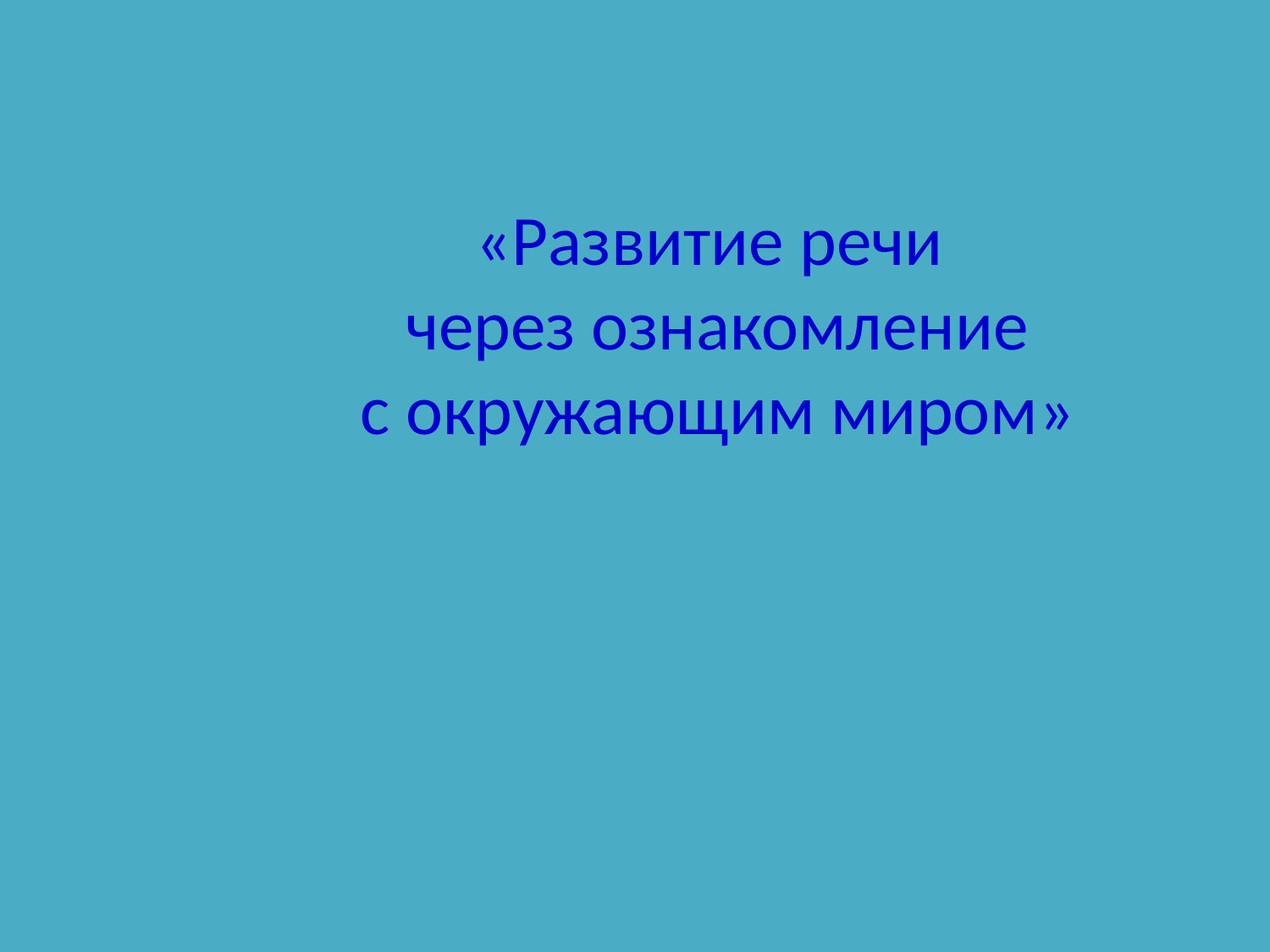

«Развитие речи
 через ознакомление
 с окружающим миром»